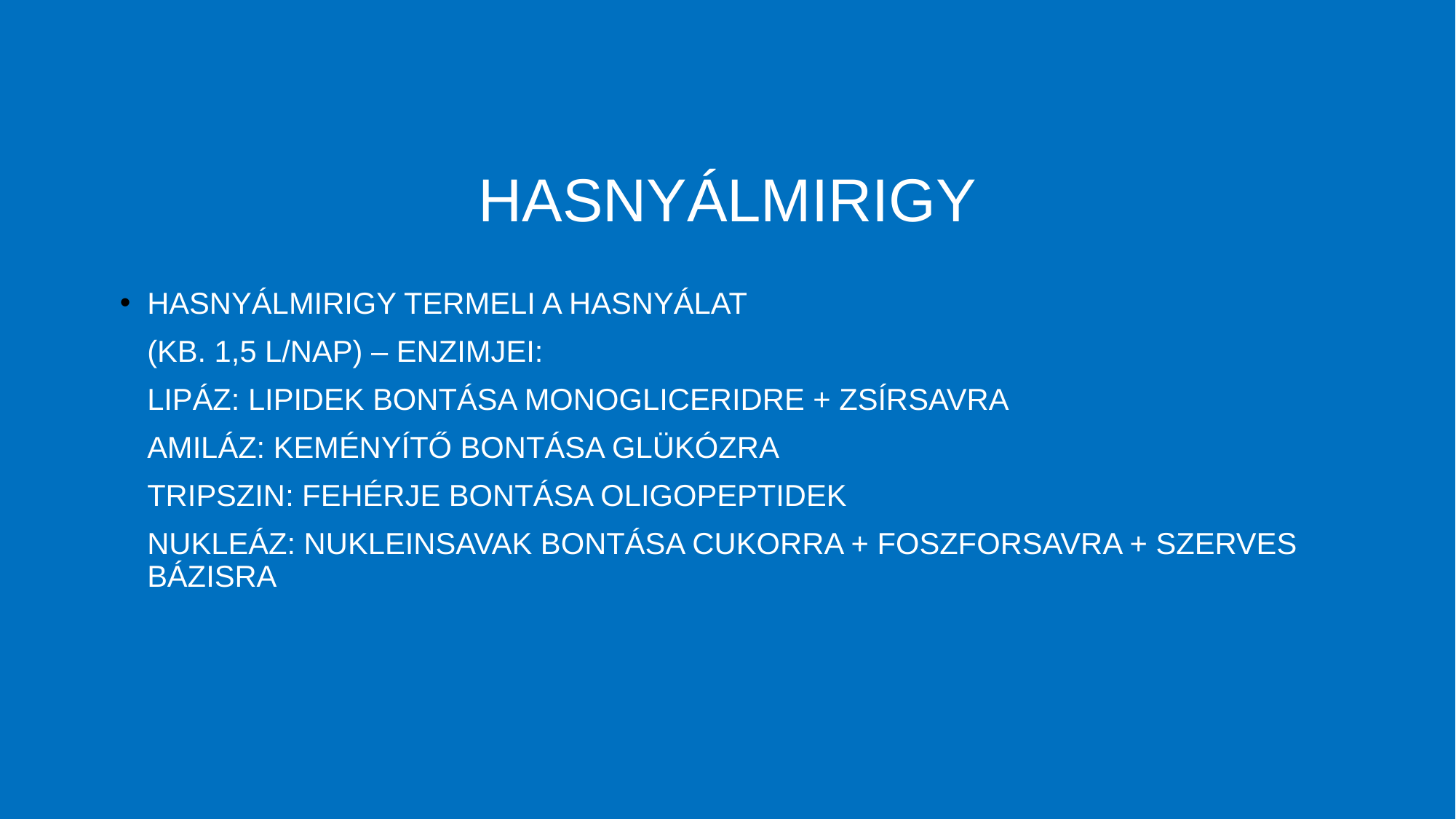

hasnyálmirigy
Hasnyálmirigy termeli a hasnyálat
	(kb. 1,5 l/nap) – enzimjei:
	lipáz: lipidek bontása monogliceridre + zsírsavra
	amiláz: keményítő bontása glükózra
	tripszin: fehérje bontása oligopeptidek
	nukleáz: nukleinsavak bontása cukorra + foszforsavra + szerves bázisra